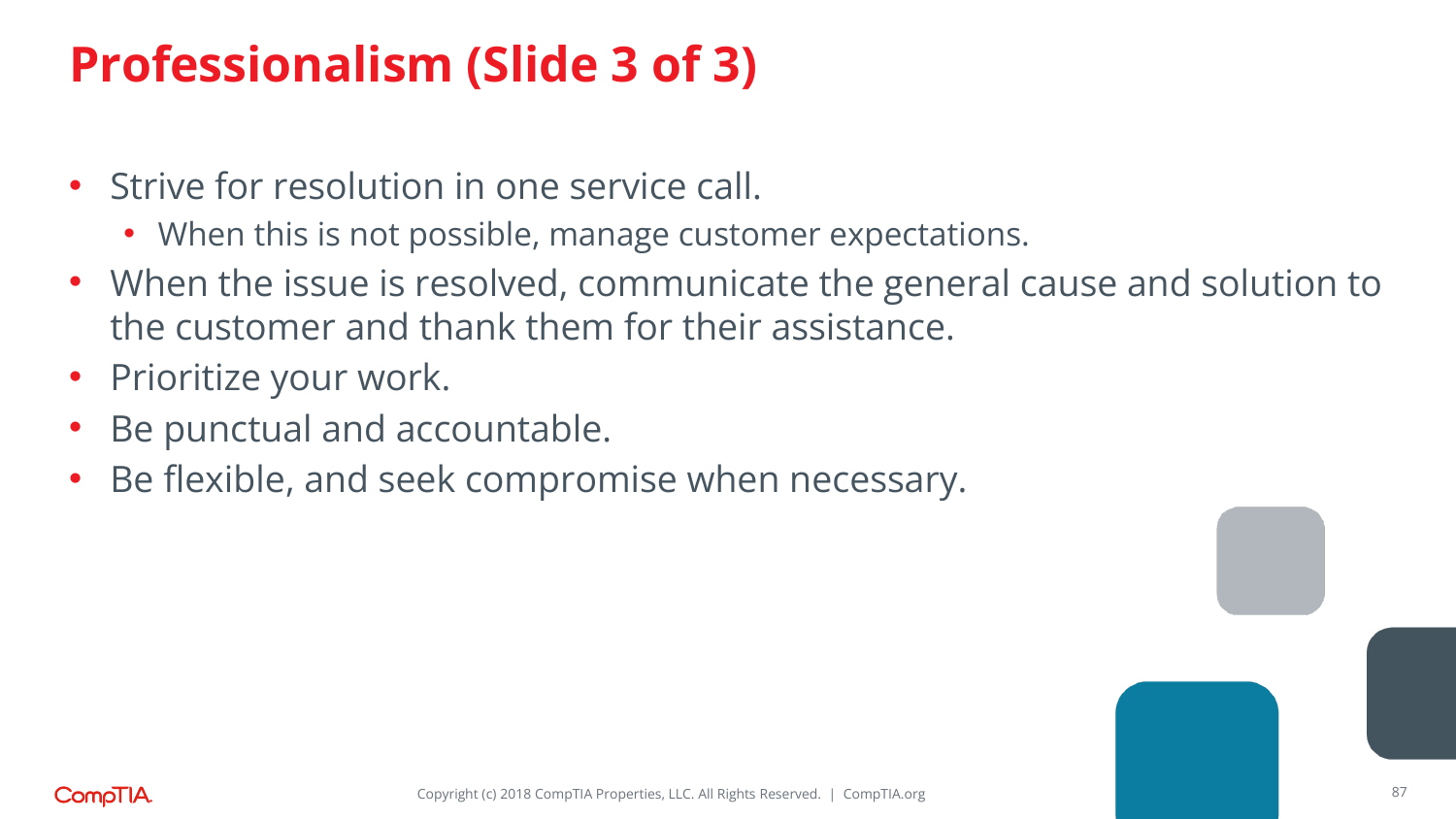

# Professionalism (Slide 3 of 3)
Strive for resolution in one service call.
When this is not possible, manage customer expectations.
When the issue is resolved, communicate the general cause and solution to the customer and thank them for their assistance.
Prioritize your work.
Be punctual and accountable.
Be flexible, and seek compromise when necessary.
87